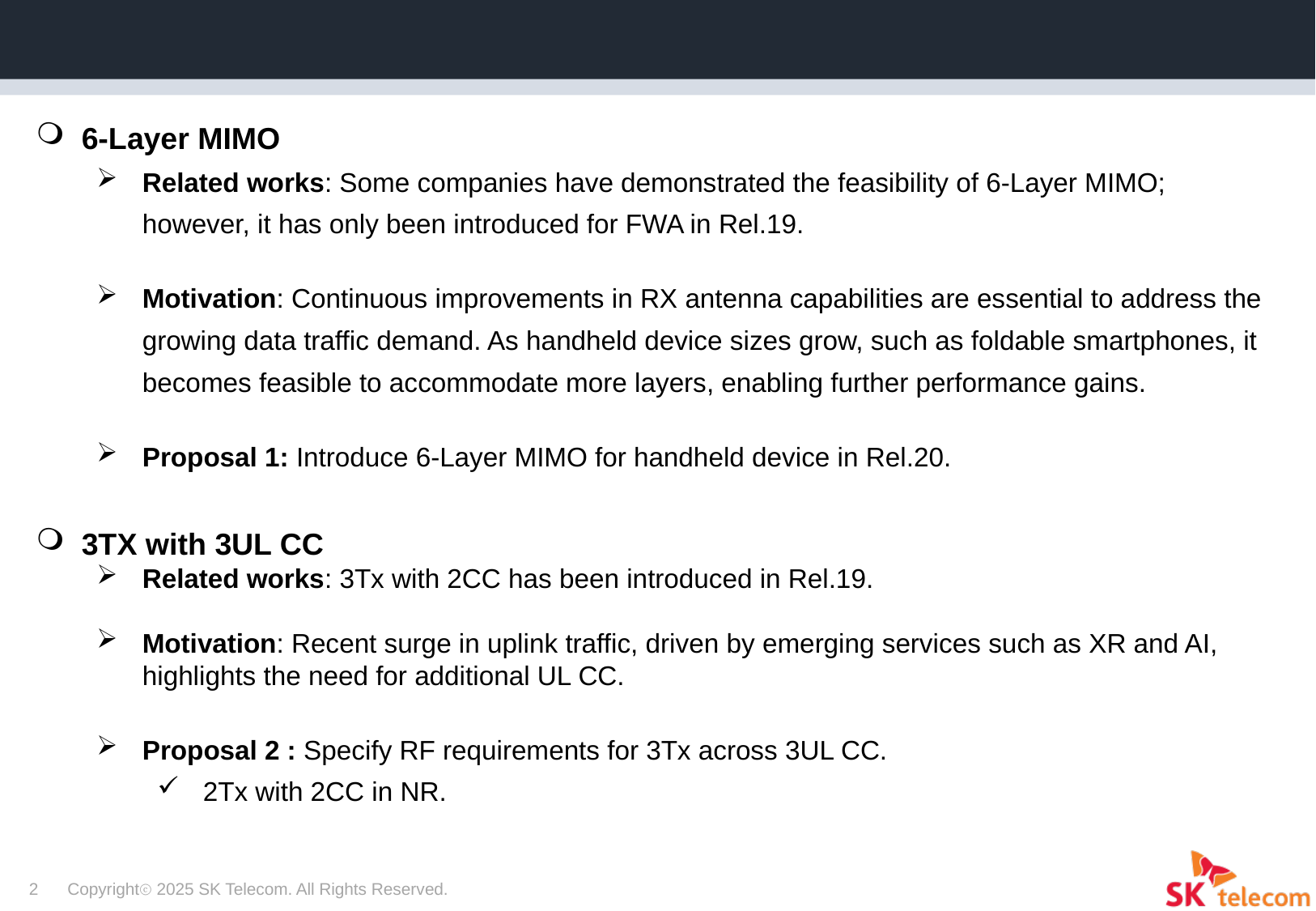

Candidate RF Topics for Rel.20
RP-251477
6-Layer MIMO
Related works: Some companies have demonstrated the feasibility of 6-Layer MIMO; however, it has only been introduced for FWA in Rel.19.

Motivation: Continuous improvements in RX antenna capabilities are essential to address the growing data traffic demand. As handheld device sizes grow, such as foldable smartphones, it becomes feasible to accommodate more layers, enabling further performance gains.

Proposal 1: Introduce 6-Layer MIMO for handheld device in Rel.20.

3TX with 3UL CC
Related works: 3Tx with 2CC has been introduced in Rel.19.

Motivation: Recent surge in uplink traffic, driven by emerging services such as XR and AI, highlights the need for additional UL CC.
Proposal 2 : Specify RF requirements for 3Tx across 3UL CC.
2Tx with 2CC in NR.